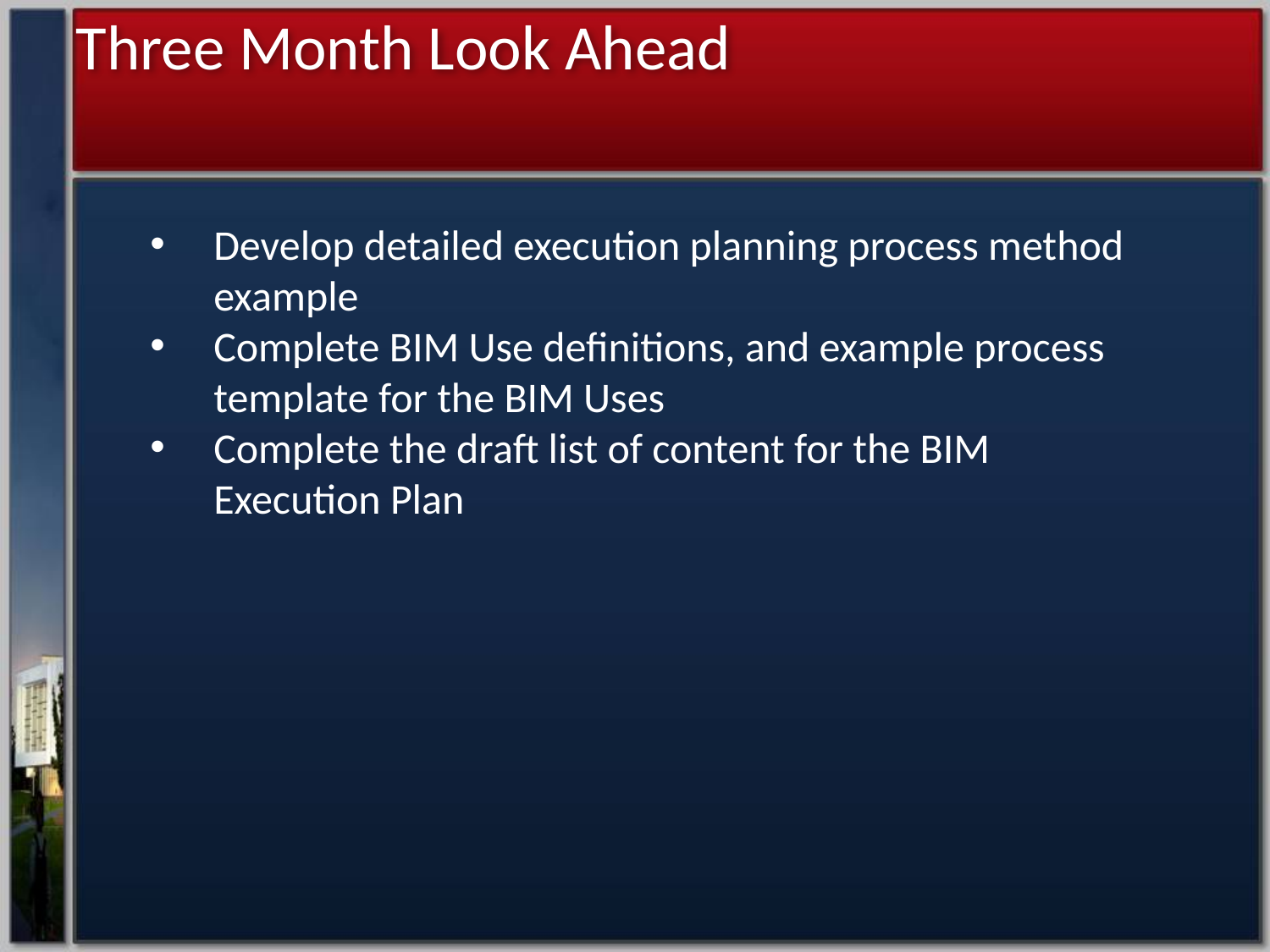

Three Month Look Ahead

Develop detailed execution planning process method example
Complete BIM Use definitions, and example process template for the BIM Uses
Complete the draft list of content for the BIM Execution Plan